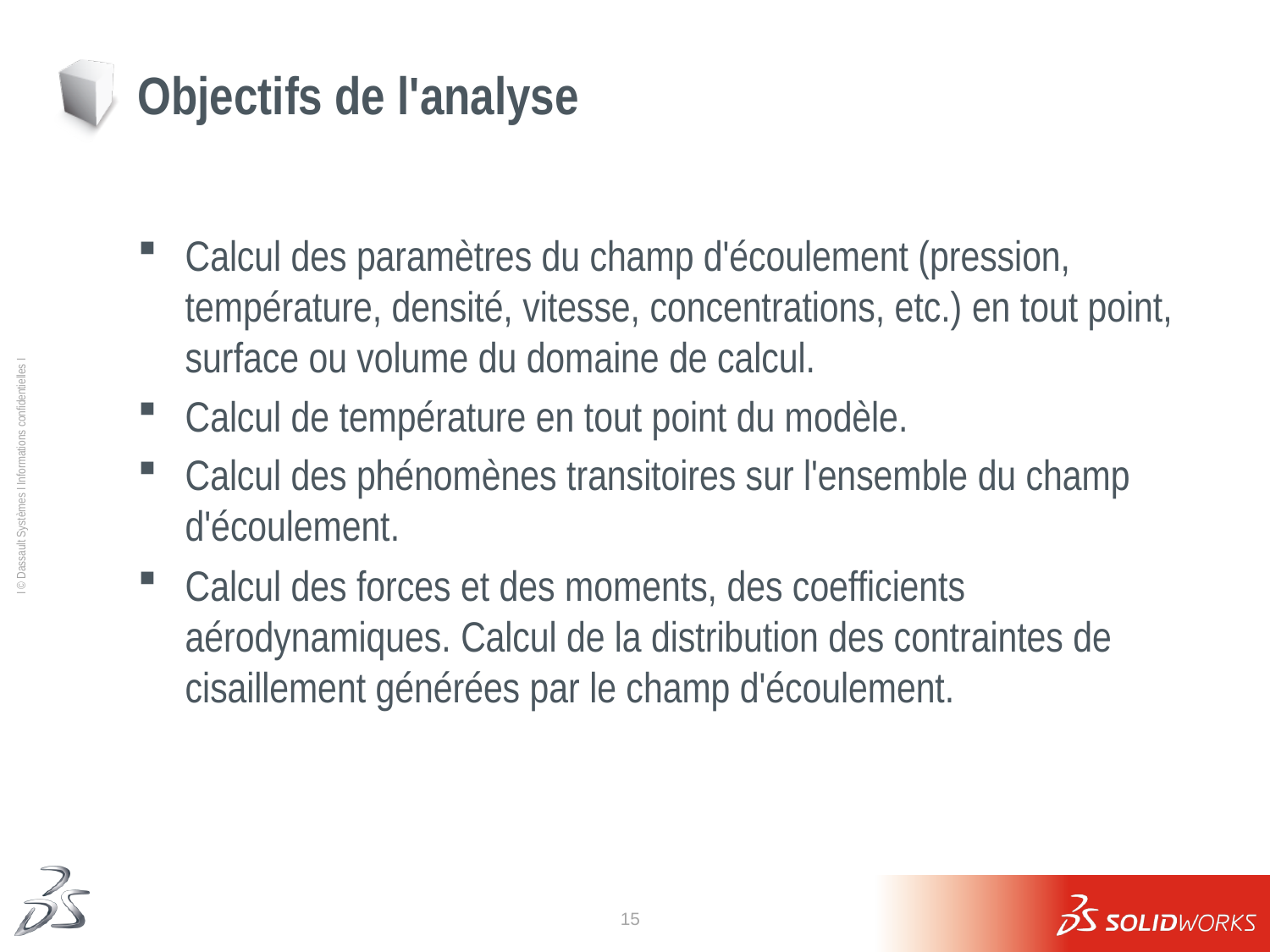

# Objectifs de l'analyse
Calcul des paramètres du champ d'écoulement (pression, température, densité, vitesse, concentrations, etc.) en tout point, surface ou volume du domaine de calcul.
Calcul de température en tout point du modèle.
Calcul des phénomènes transitoires sur l'ensemble du champ d'écoulement.
Calcul des forces et des moments, des coefficients aérodynamiques. Calcul de la distribution des contraintes de cisaillement générées par le champ d'écoulement.